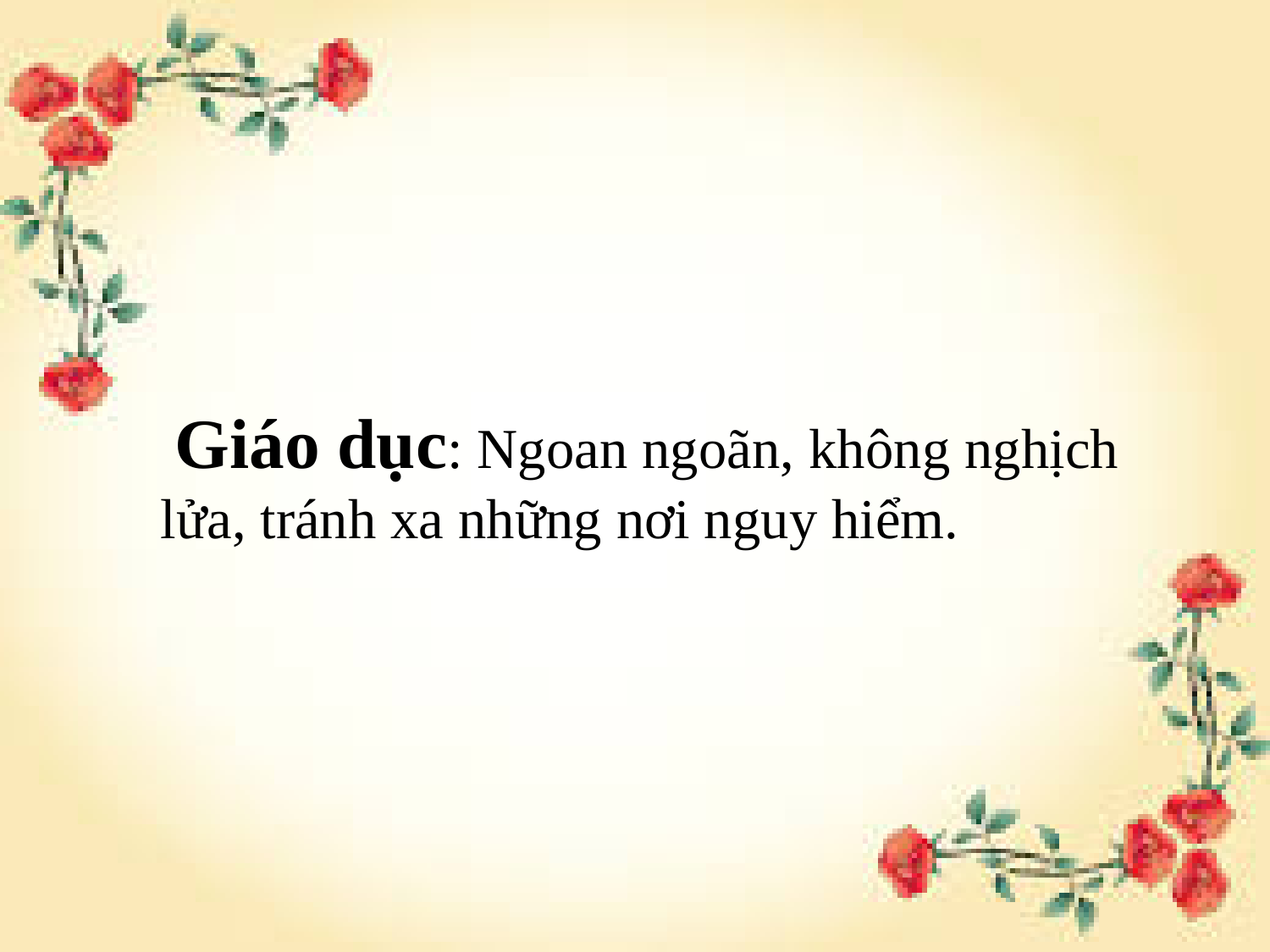

Giáo dục: Ngoan ngoãn, không nghịch lửa, tránh xa những nơi nguy hiểm.